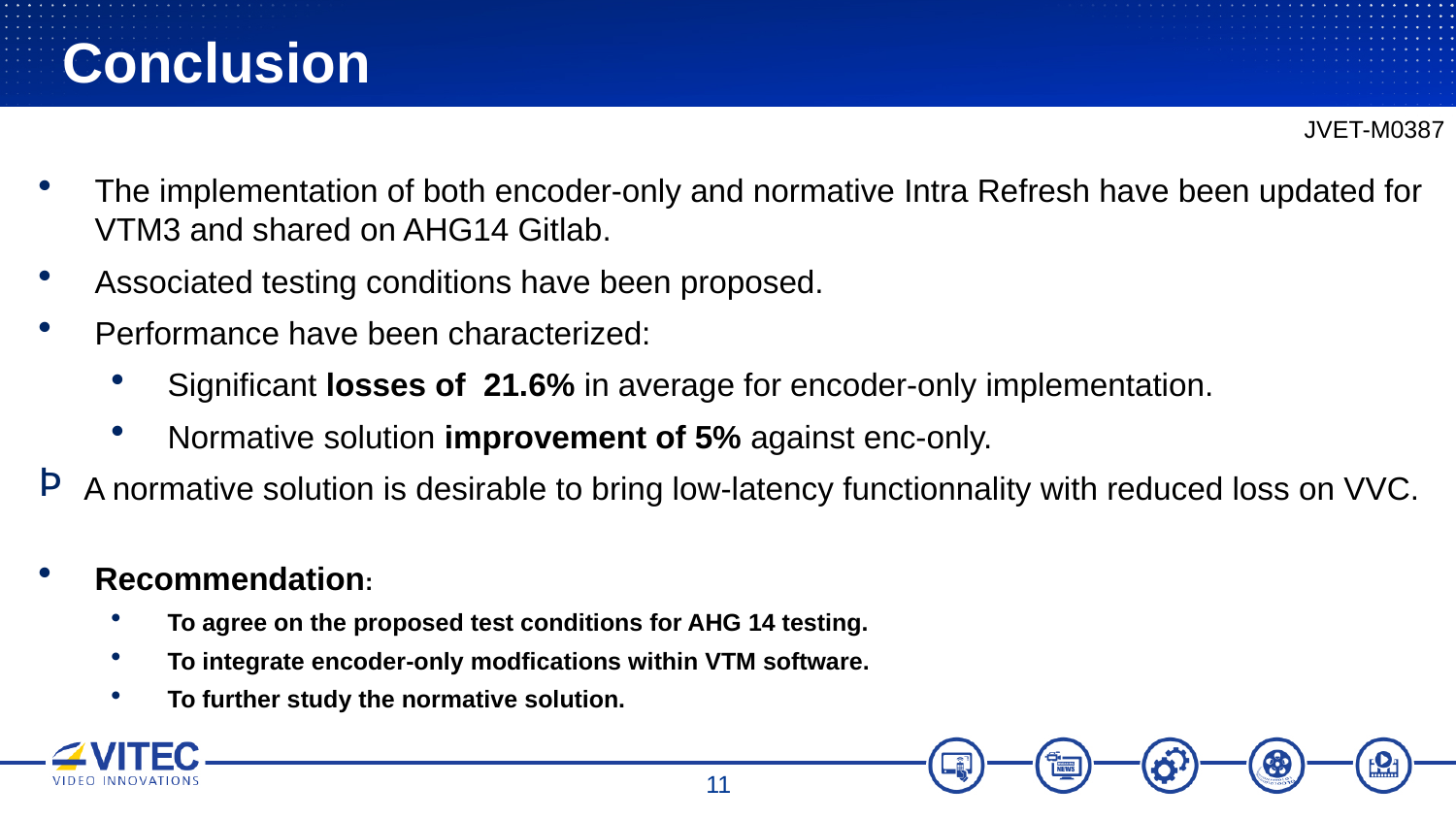

# Conclusion
JVET-M0387

The implementation of both encoder-only and normative Intra Refresh have been updated for VTM3 and shared on AHG14 Gitlab.
Associated testing conditions have been proposed.
Performance have been characterized:
Significant losses of  21.6% in average for encoder-only implementation.
Normative solution improvement of 5% against enc-only.
A normative solution is desirable to bring low-latency functionnality with reduced loss on VVC.

Recommendation:
To agree on the proposed test conditions for AHG 14 testing.
To integrate encoder-only modfications within VTM software.
To further study the normative solution.

11